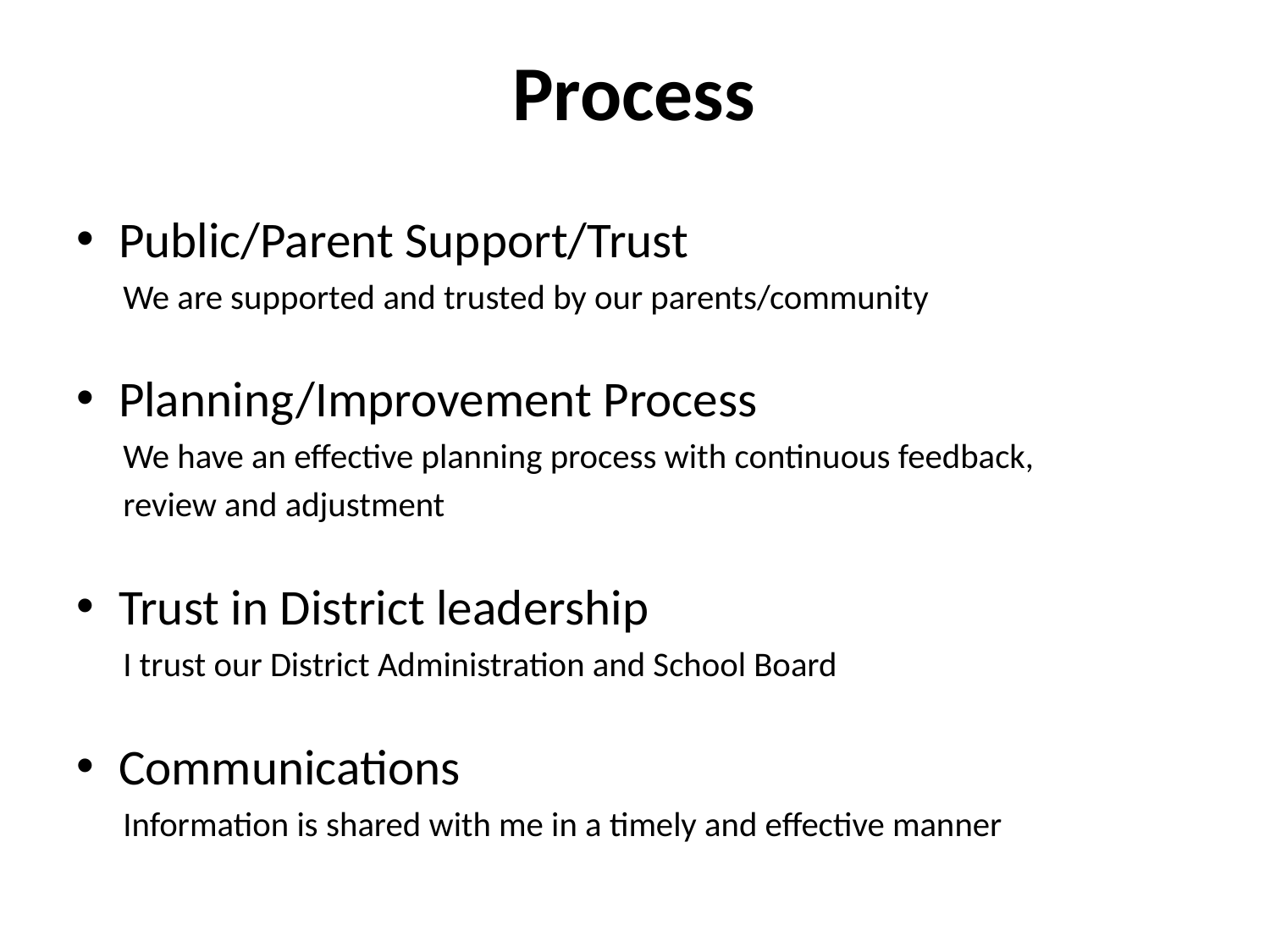

# Process
Public/Parent Support/Trust
      We are supported and trusted by our parents/community
Planning/Improvement Process
      We have an effective planning process with continuous feedback,
      review and adjustment
Trust in District leadership
      I trust our District Administration and School Board
Communications
      Information is shared with me in a timely and effective manner